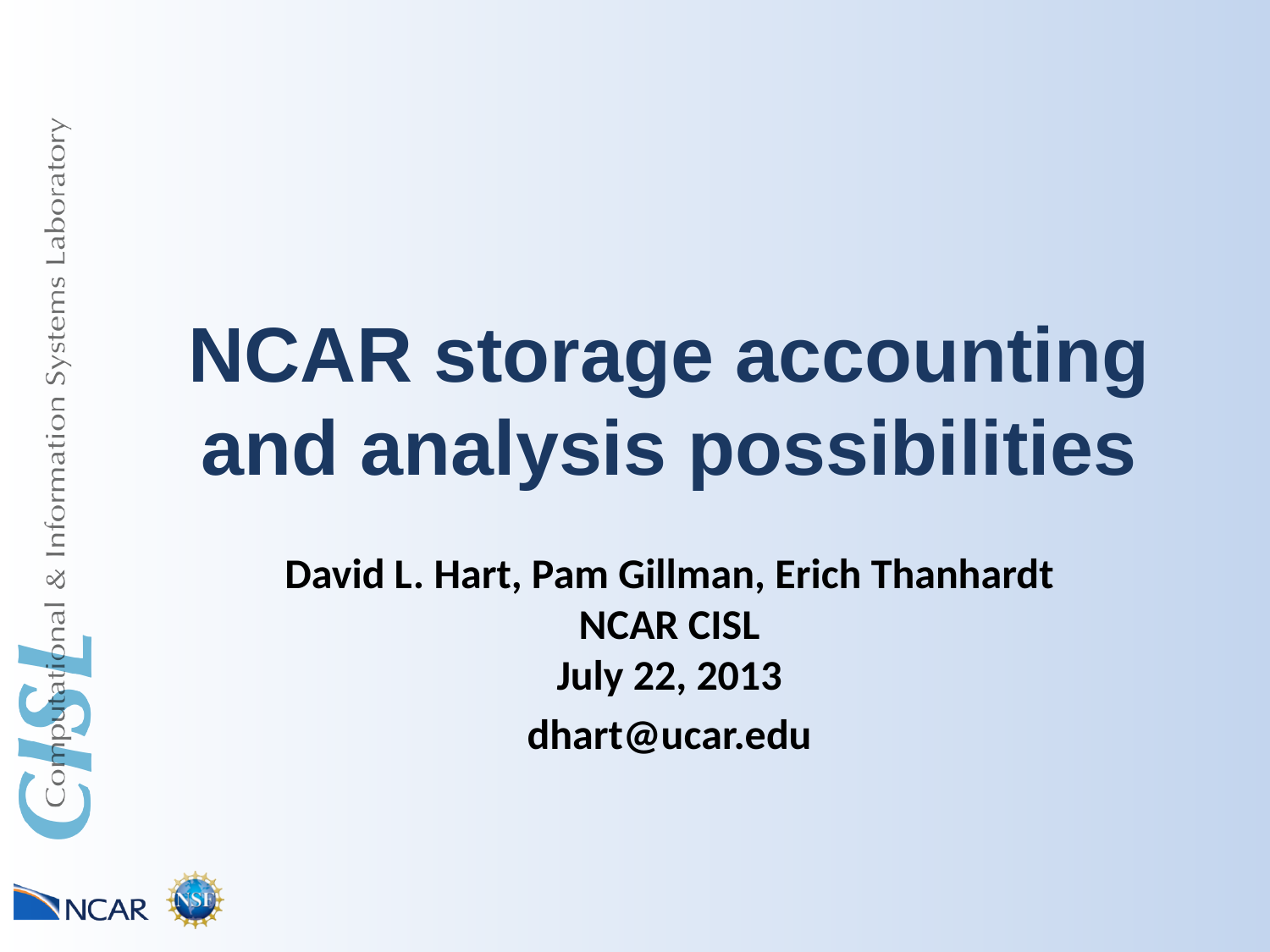

# NCAR storage accounting and analysis possibilities
David L. Hart, Pam Gillman, Erich Thanhardt
NCAR CISL
July 22, 2013
dhart@ucar.edu